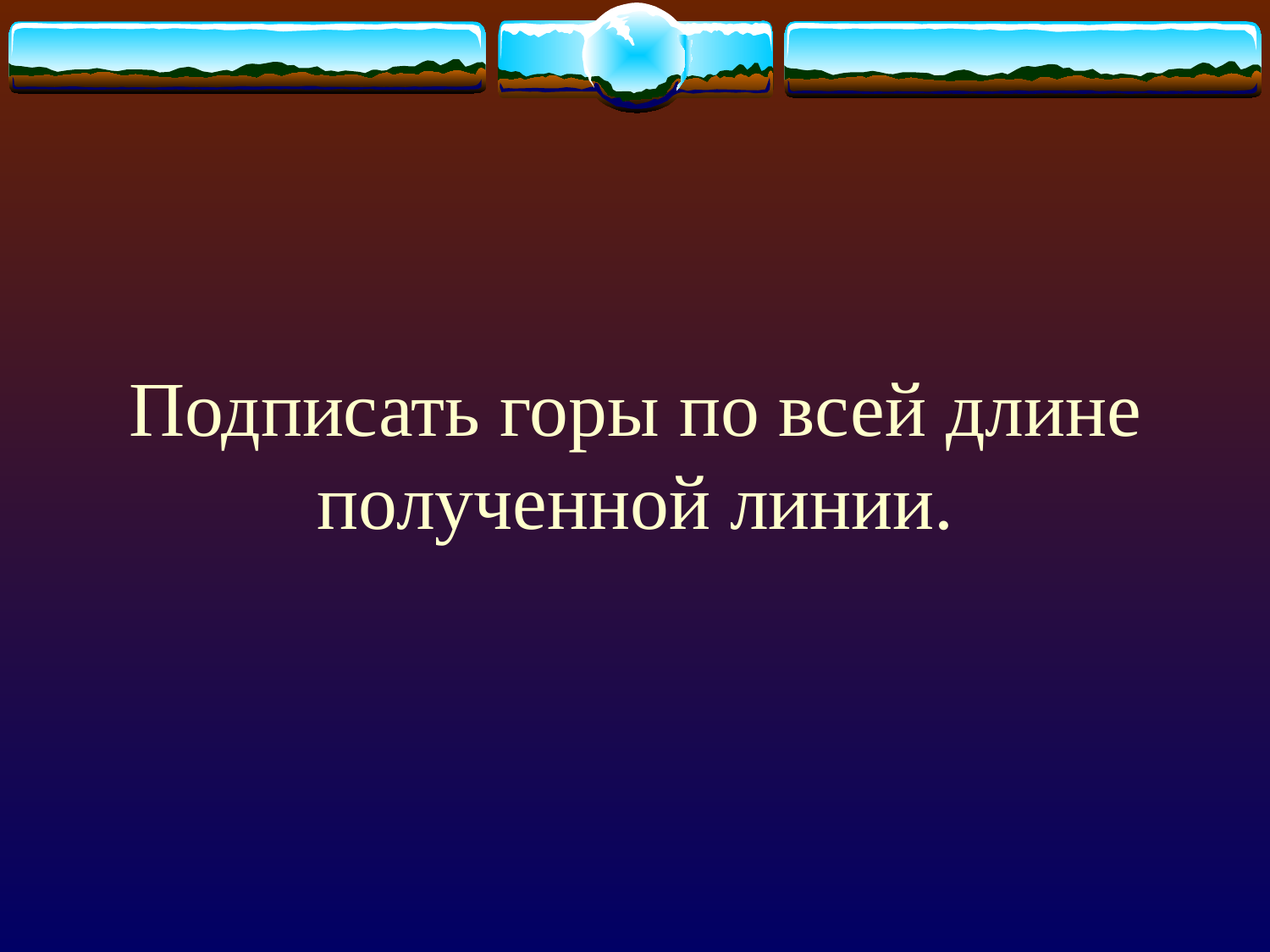

# Подписать горы по всей длине полученной линии.